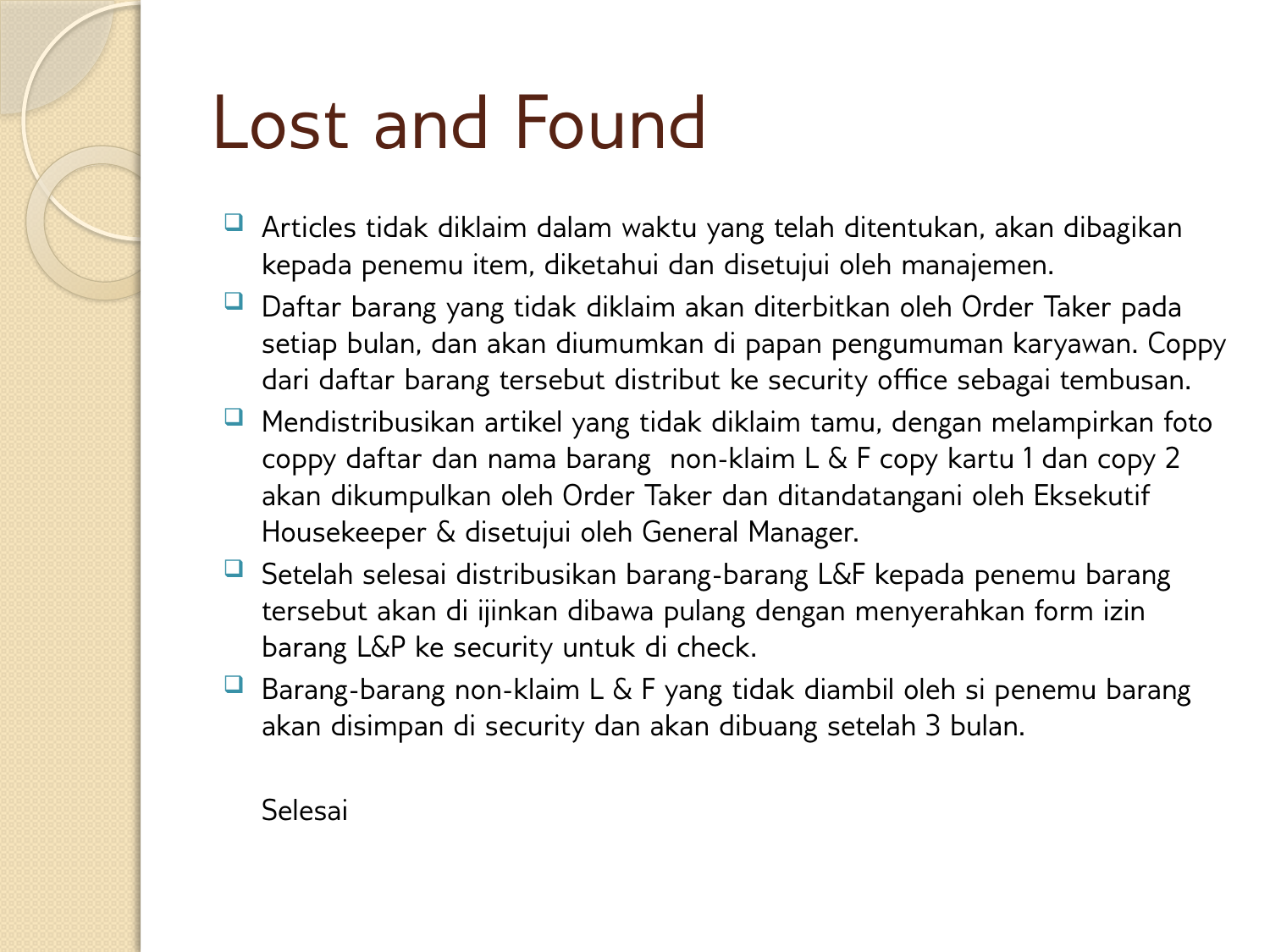

# Lost and Found
Articles tidak diklaim dalam waktu yang telah ditentukan, akan dibagikan kepada penemu item, diketahui dan disetujui oleh manajemen.
Daftar barang yang tidak diklaim akan diterbitkan oleh Order Taker pada setiap bulan, dan akan diumumkan di papan pengumuman karyawan. Coppy dari daftar barang tersebut distribut ke security office sebagai tembusan.
Mendistribusikan artikel yang tidak diklaim tamu, dengan melampirkan foto coppy daftar dan nama barang  non-klaim L & F copy kartu 1 dan copy 2 akan dikumpulkan oleh Order Taker dan ditandatangani oleh Eksekutif Housekeeper & disetujui oleh General Manager.
Setelah selesai distribusikan barang-barang L&F kepada penemu barang tersebut akan di ijinkan dibawa pulang dengan menyerahkan form izin barang L&P ke security untuk di check.
Barang-barang non-klaim L & F yang tidak diambil oleh si penemu barang akan disimpan di security dan akan dibuang setelah 3 bulan.

				Selesai